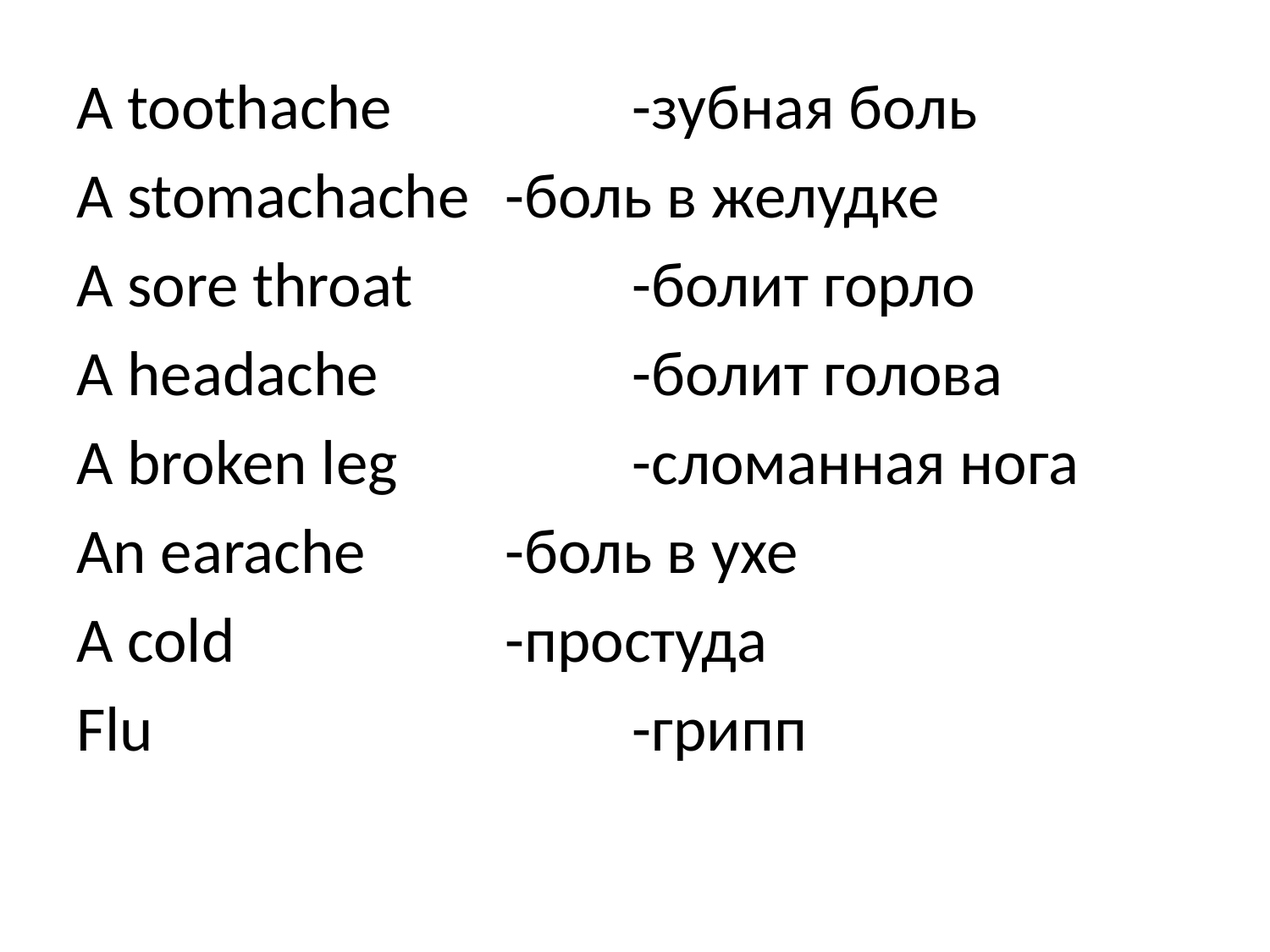

A toothache		-зубная боль
A stomachache	-боль в желудке
A sore throat		-болит горло
A headache		-болит голова
A broken leg		-сломанная нога
An earache		-боль в ухе
A cold			-простуда
Flu				-грипп